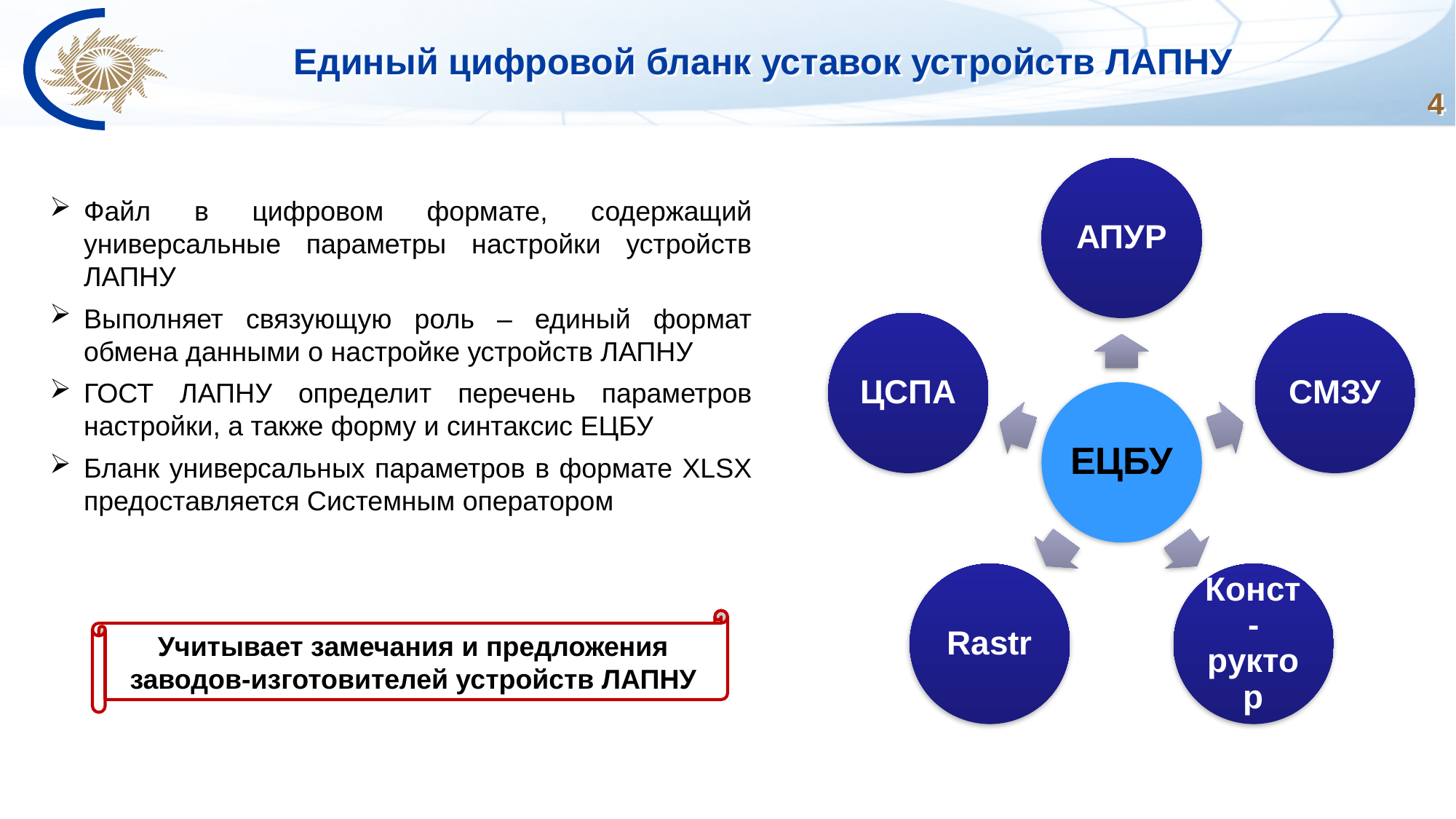

# Единый цифровой бланк уставок устройств ЛАПНУ
4
ЕЦБУ

АПУР

СМЗУ

Конст-руктор

Rastr

ЦСПА
Файл в цифровом формате, содержащий универсальные параметры настройки устройств ЛАПНУ
Выполняет связующую роль – единый формат обмена данными о настройке устройств ЛАПНУ
ГОСТ ЛАПНУ определит перечень параметров настройки, а также форму и синтаксис ЕЦБУ
Бланк универсальных параметров в формате XLSX предоставляется Системным оператором
Учитывает замечания и предложения заводов-изготовителей устройств ЛАПНУ